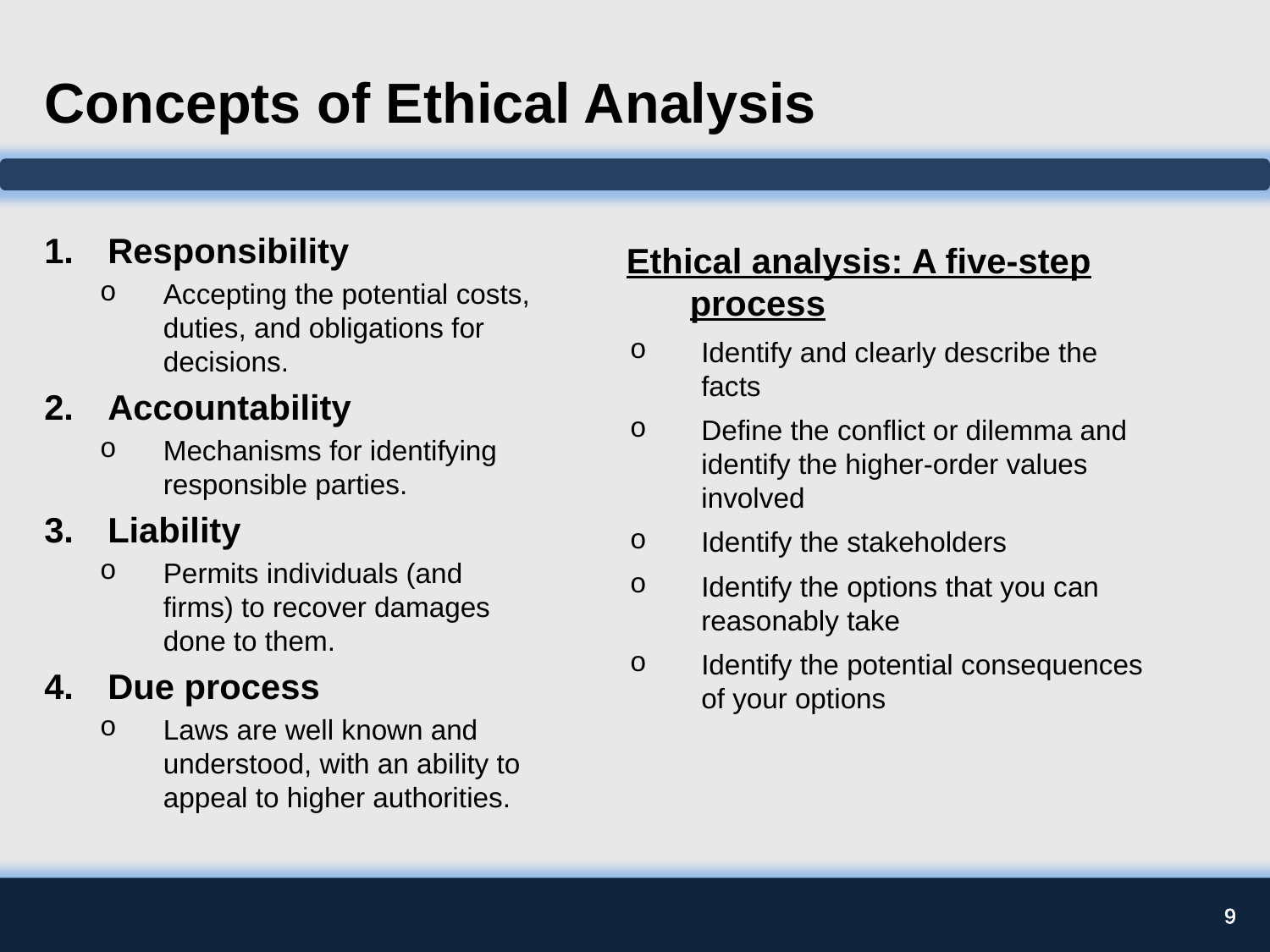

# Concepts of Ethical Analysis
Responsibility
Accepting the potential costs, duties, and obligations for decisions.
Accountability
Mechanisms for identifying responsible parties.
Liability
Permits individuals (and firms) to recover damages done to them.
Due process
Laws are well known and understood, with an ability to appeal to higher authorities.

Ethical analysis: A five-step process
Identify and clearly describe the facts
Define the conflict or dilemma and identify the higher-order values involved
Identify the stakeholders
Identify the options that you can reasonably take
Identify the potential consequences of your options

9